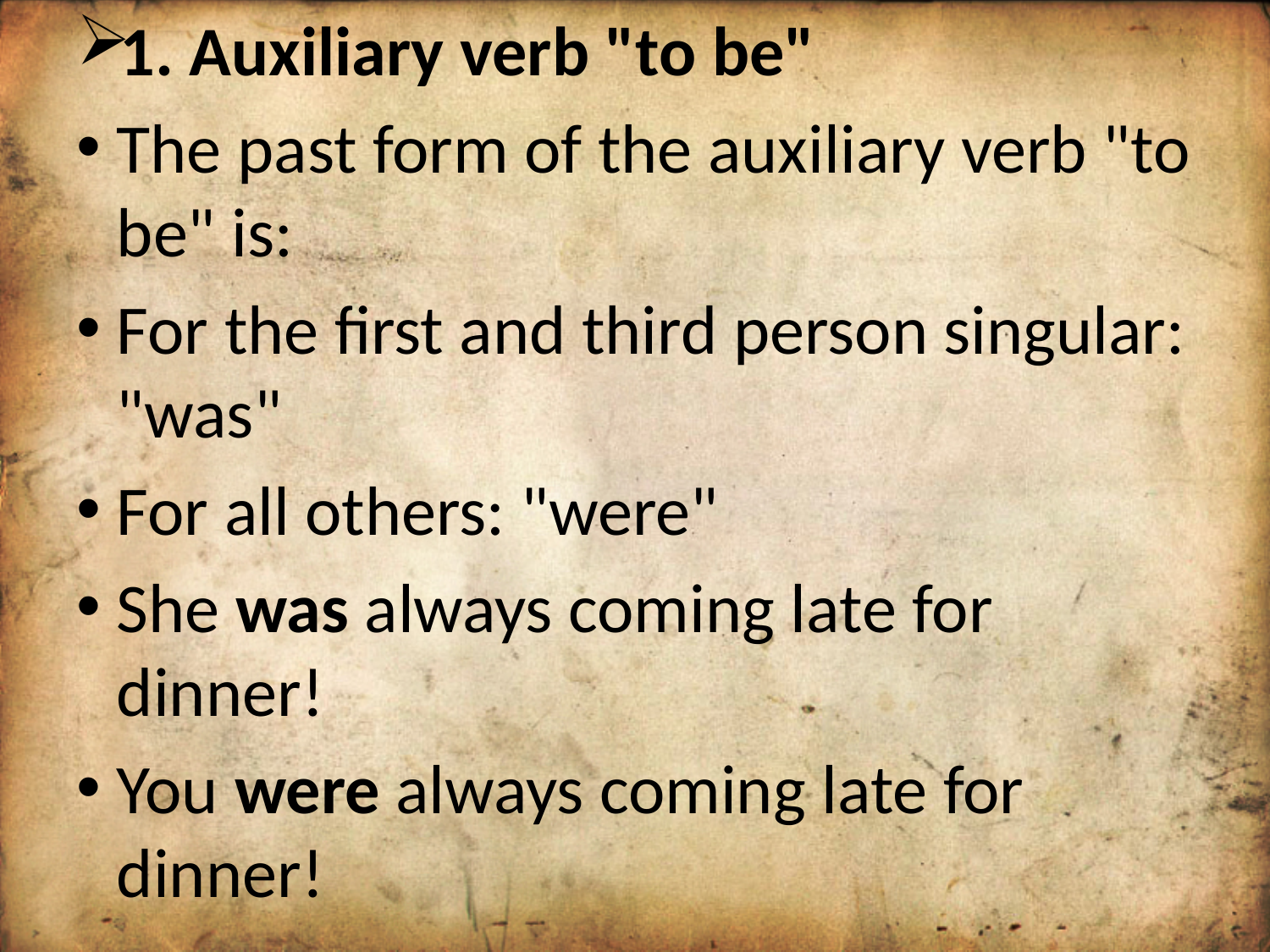

1. Auxiliary verb "to be"
The past form of the auxiliary verb "to be" is:
For the first and third person singular: "was"
For all others: "were"
She was always coming late for dinner!
You were always coming late for dinner!